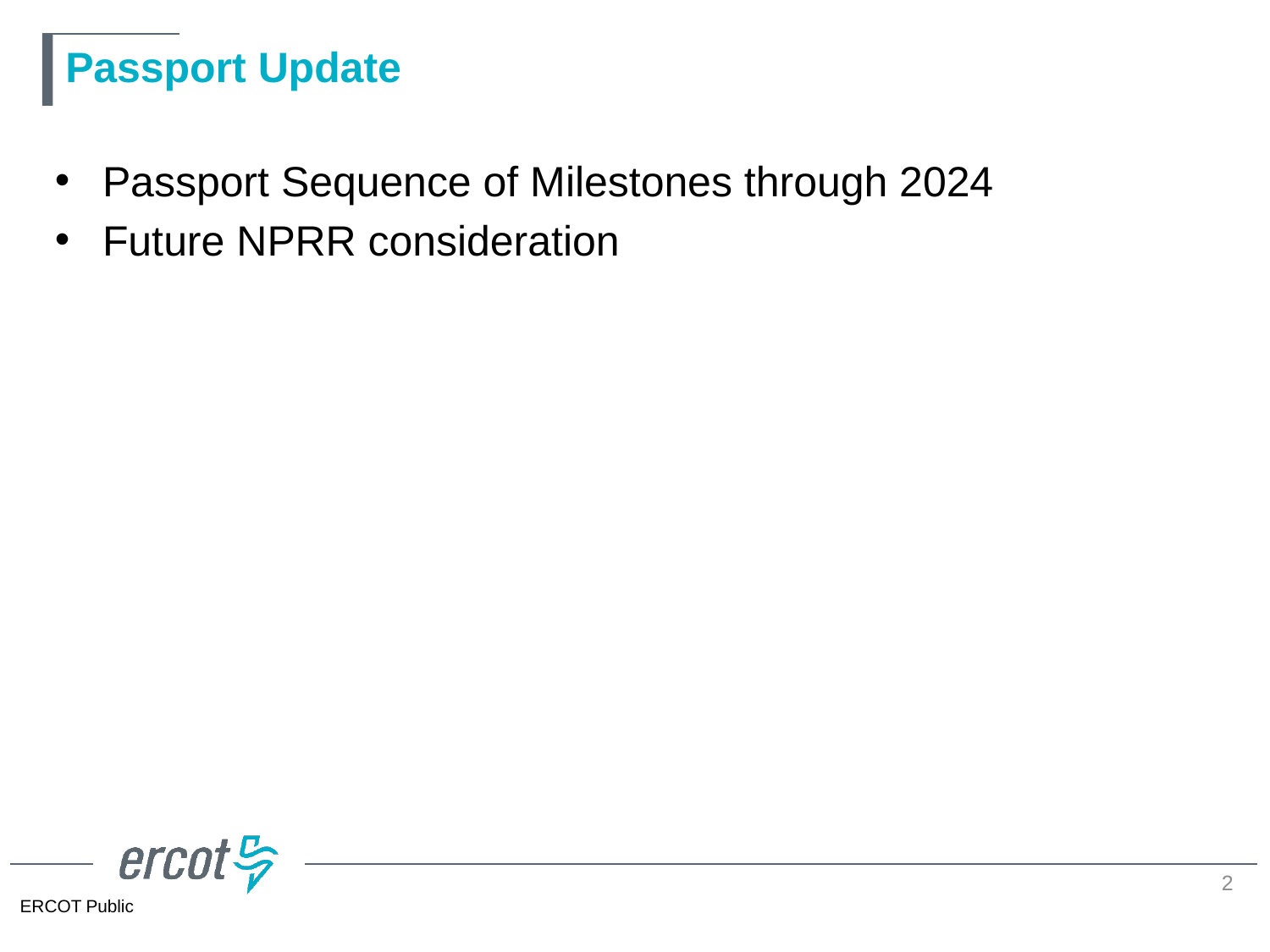

# Passport Update
Passport Sequence of Milestones through 2024
Future NPRR consideration

2